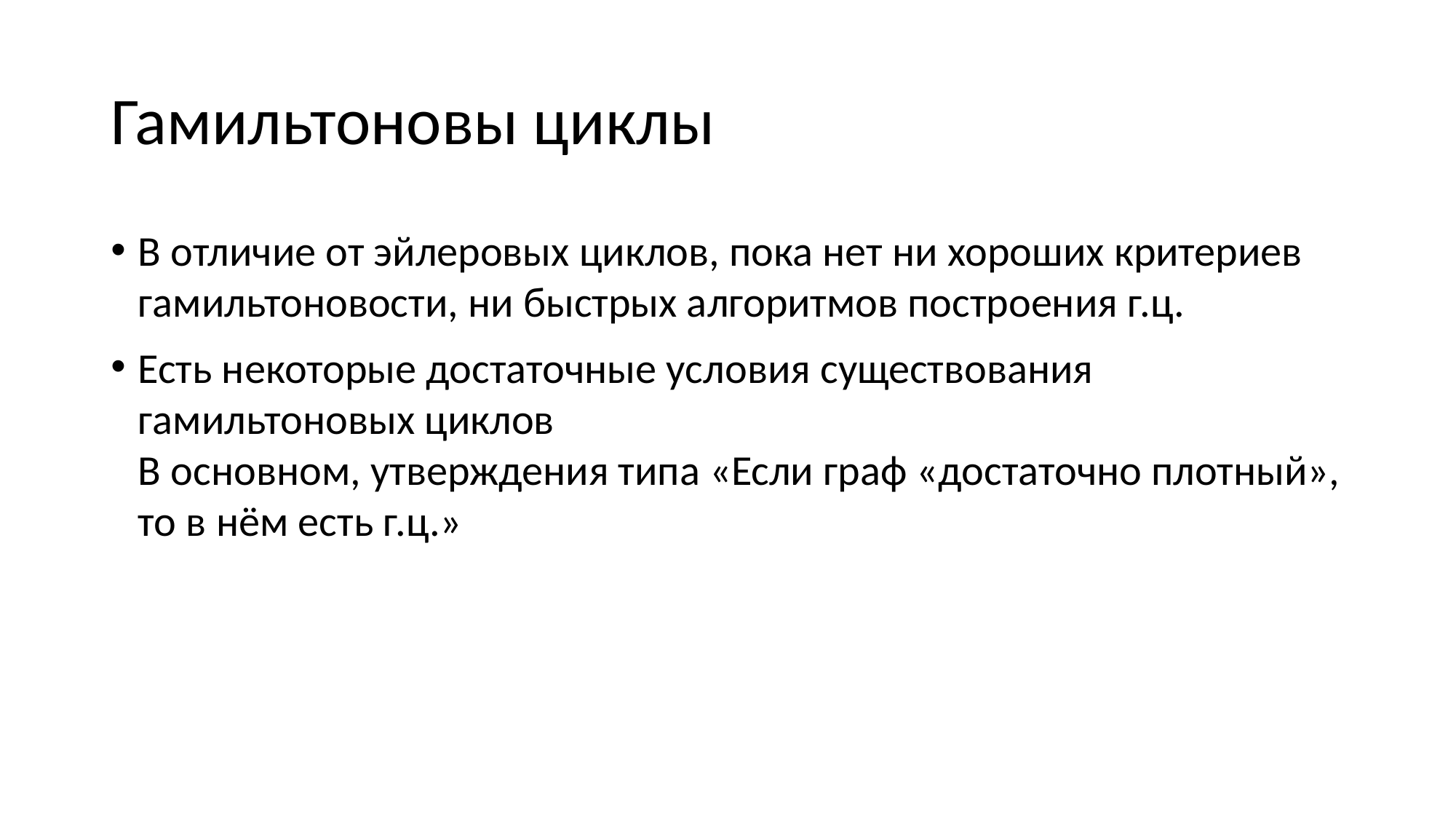

# Гамильтоновы циклы
В отличие от эйлеровых циклов, пока нет ни хороших критериев гамильтоновости, ни быстрых алгоритмов построения г.ц.
Есть некоторые достаточные условия существования гамильтоновых циклов
В основном, утверждения типа «Если граф «достаточно плотный», то в нём есть г.ц.»